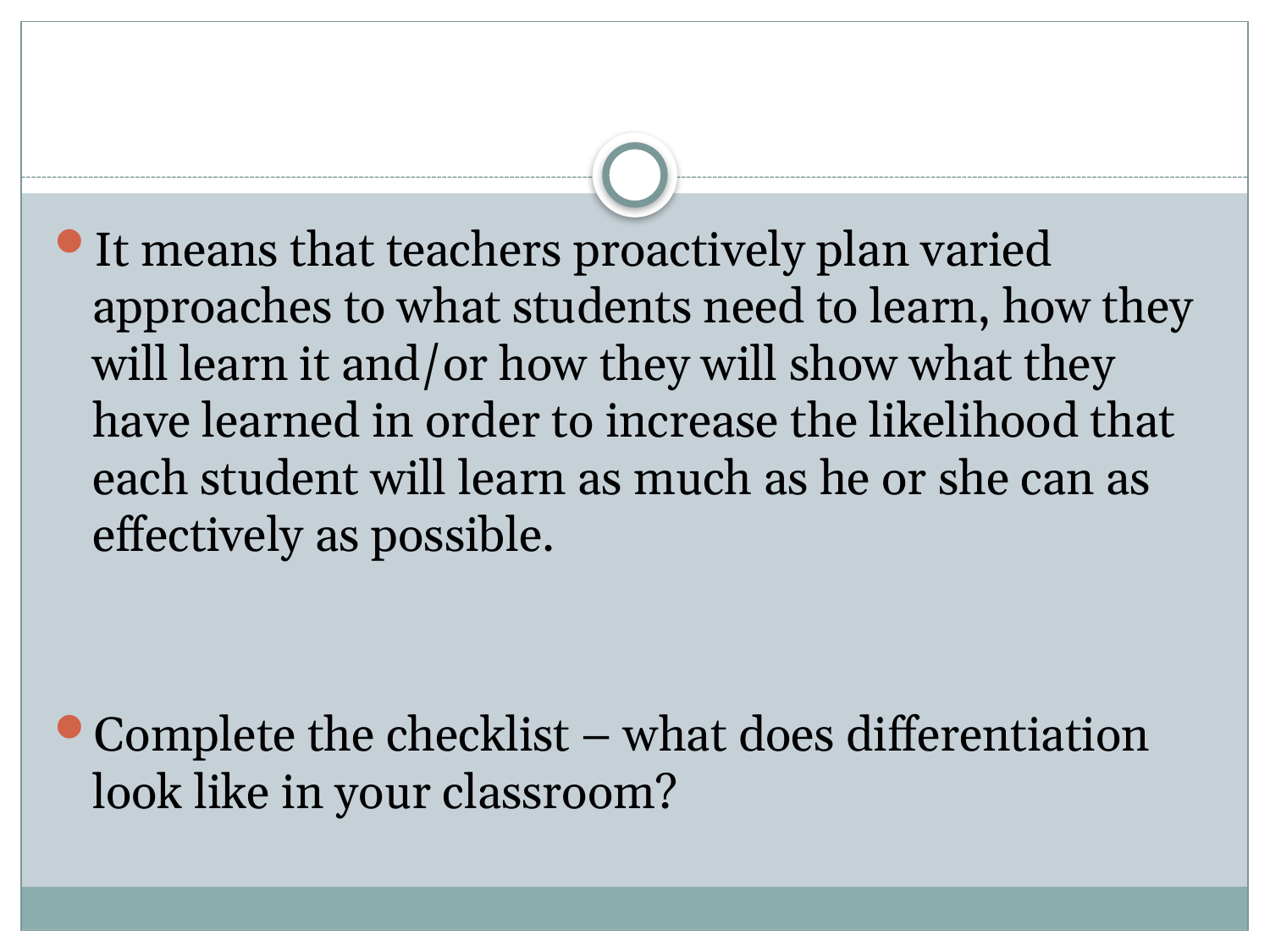

#
It means that teachers proactively plan varied approaches to what students need to learn, how they will learn it and/or how they will show what they have learned in order to increase the likelihood that each student will learn as much as he or she can as effectively as possible.

Complete the checklist – what does differentiation look like in your classroom?